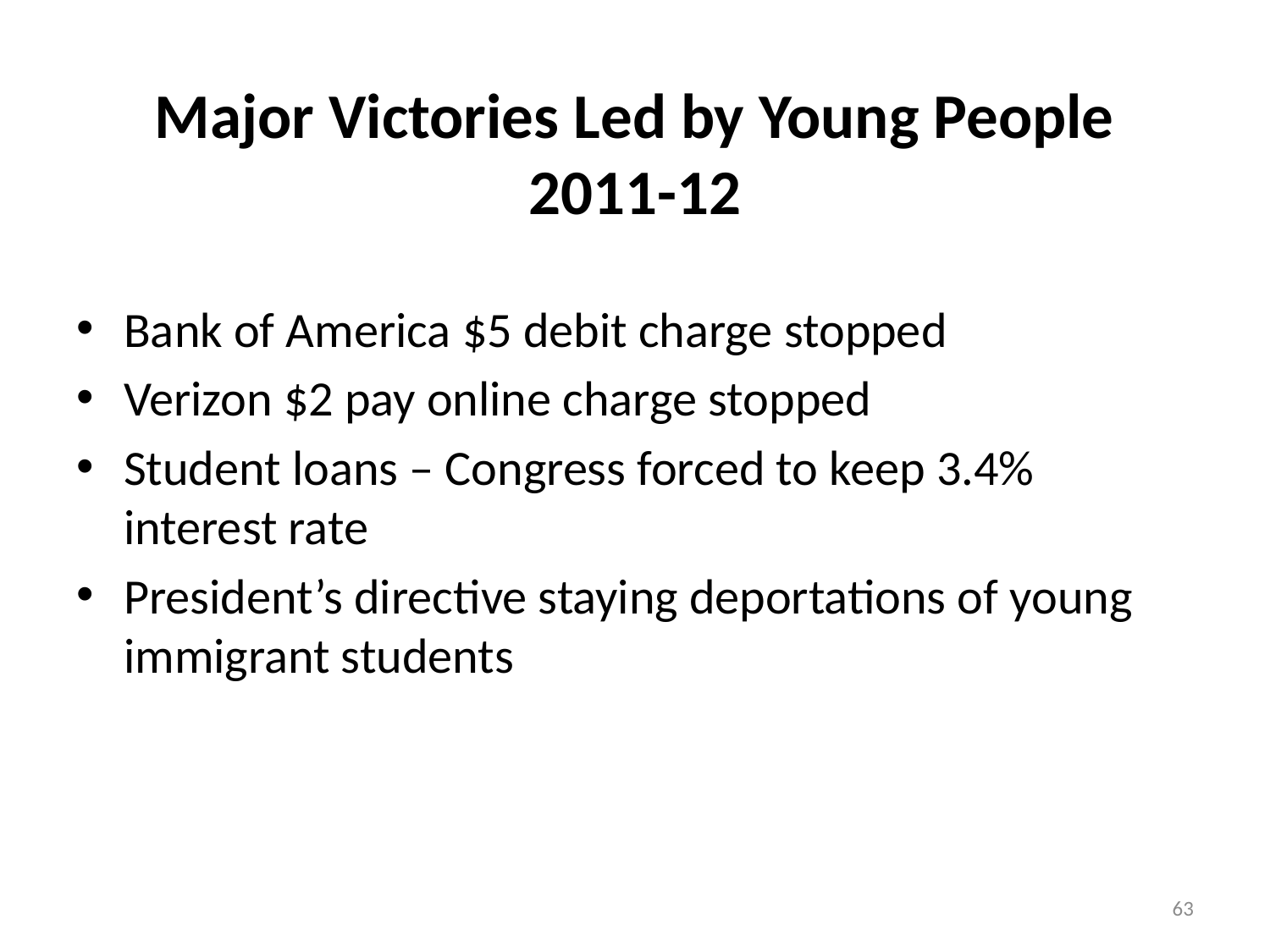

# Major Victories Led by Young People 2011-12

Bank of America $5 debit charge stopped
Verizon $2 pay online charge stopped
Student loans – Congress forced to keep 3.4% interest rate
President’s directive staying deportations of young immigrant students
63